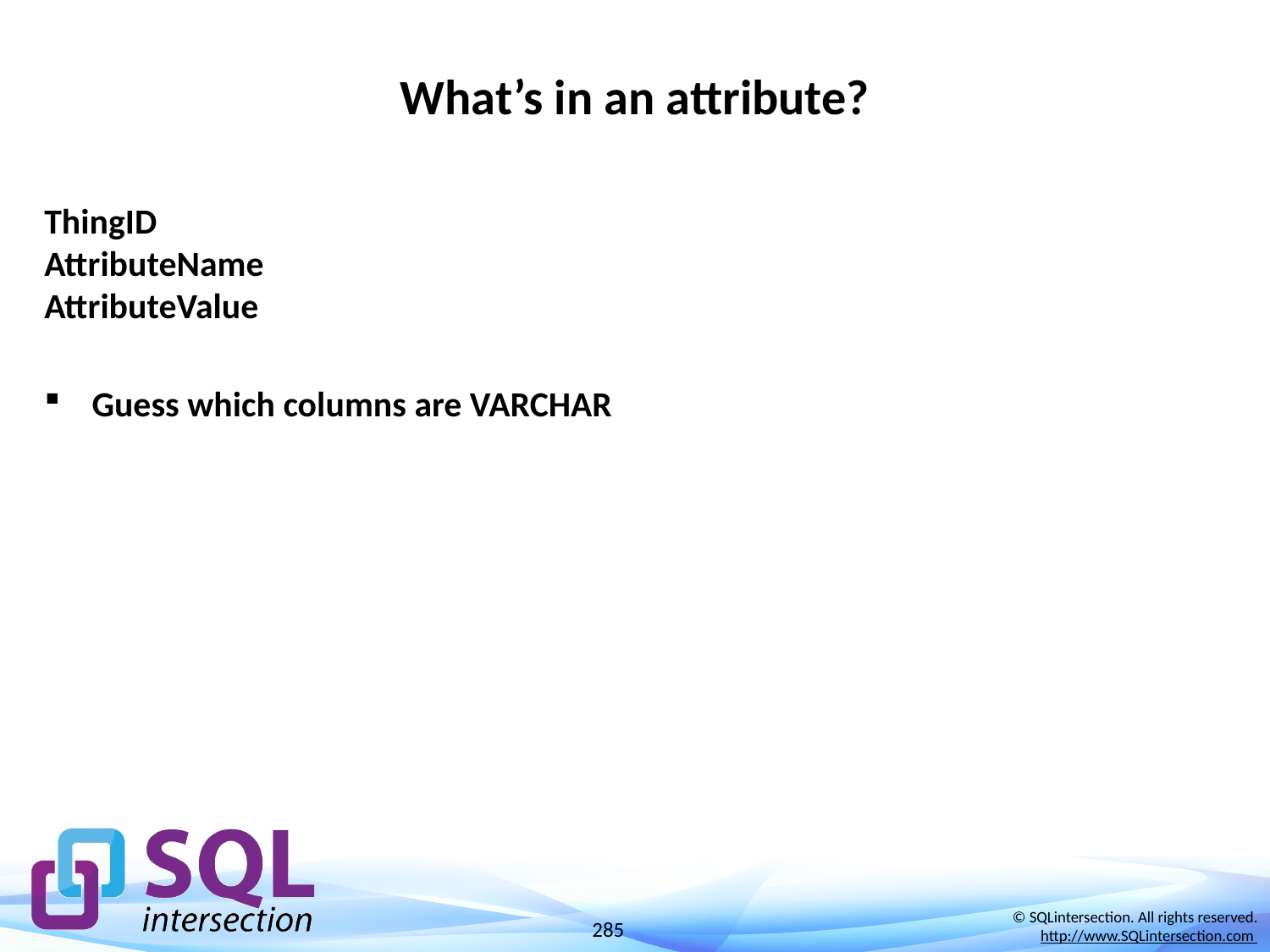

# What’s in an attribute?
ThingID
AttributeName
AttributeValue

Guess which columns are VARCHAR